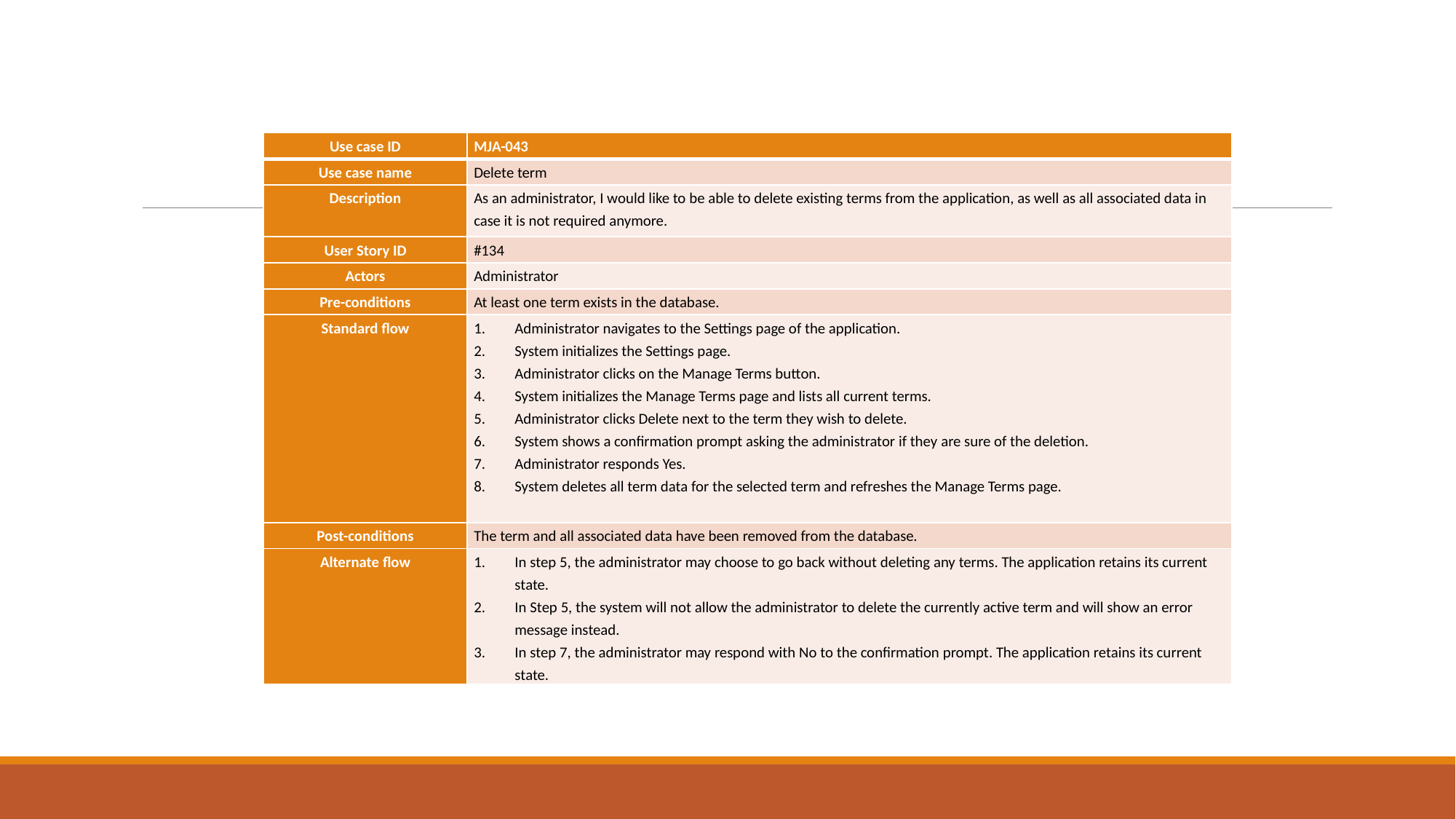

# Use cases cont.
| Use case ID | MJA-043 |
| --- | --- |
| Use case name | Delete term |
| Description | As an administrator, I would like to be able to delete existing terms from the application, as well as all associated data in case it is not required anymore. |
| User Story ID | #134 |
| Actors | Administrator |
| Pre-conditions | At least one term exists in the database. |
| Standard flow | Administrator navigates to the Settings page of the application. System initializes the Settings page. Administrator clicks on the Manage Terms button. System initializes the Manage Terms page and lists all current terms. Administrator clicks Delete next to the term they wish to delete. System shows a confirmation prompt asking the administrator if they are sure of the deletion. Administrator responds Yes. System deletes all term data for the selected term and refreshes the Manage Terms page. |
| Post-conditions | The term and all associated data have been removed from the database. |
| Alternate flow | In step 5, the administrator may choose to go back without deleting any terms. The application retains its current state. In Step 5, the system will not allow the administrator to delete the currently active term and will show an error message instead. In step 7, the administrator may respond with No to the confirmation prompt. The application retains its current state. |